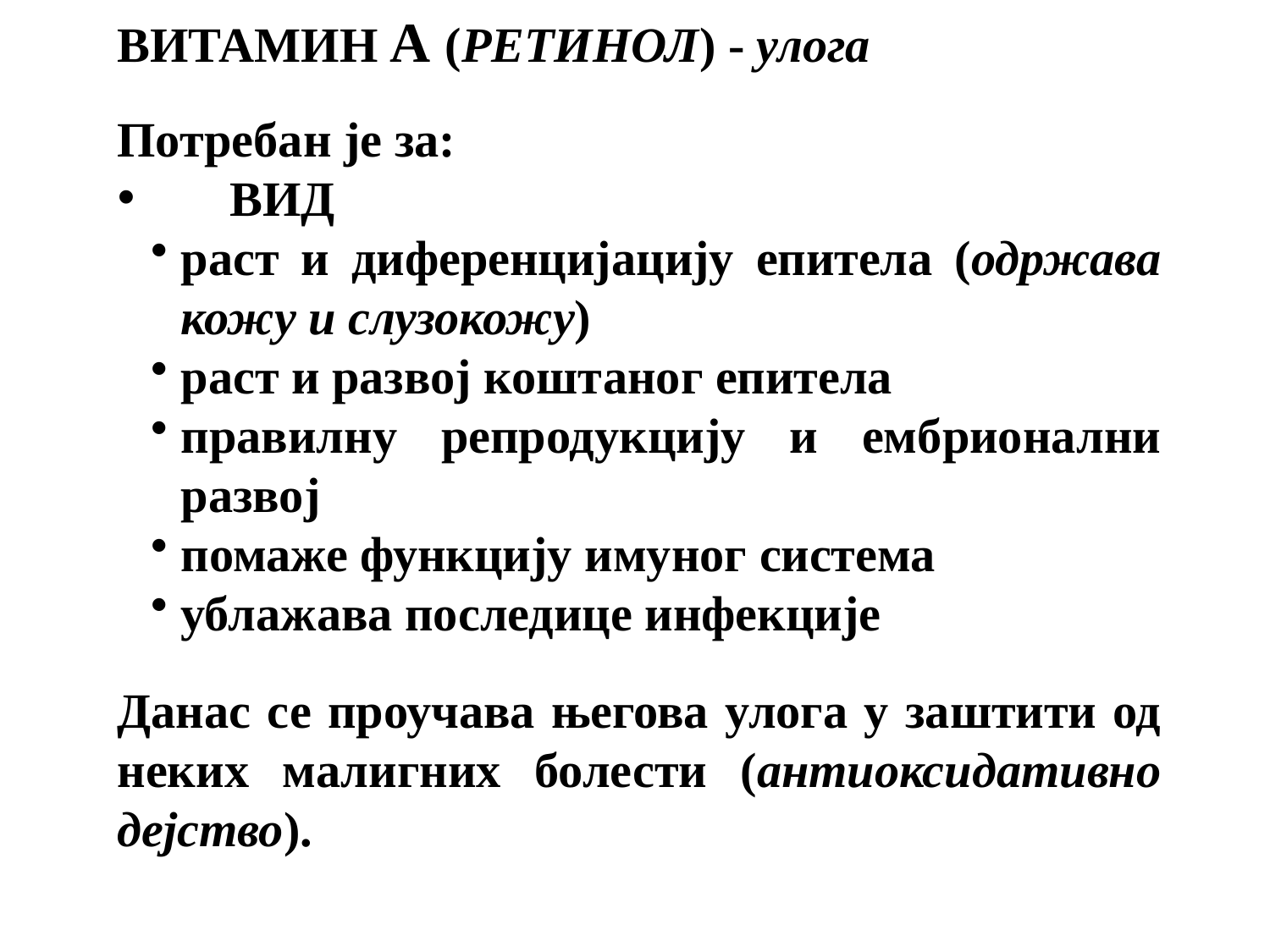

ВИТАМИН А (РЕТИНОЛ) - улога

Потребан је за:
    ВИД
раст и диференцијацију епитела (одржава кожу и слузокожу)
раст и развој коштаног епитела
правилну репродукцију и ембрионални развој
помаже функцију имуног система
ублажава последице инфекције

Данас се проучава његова улога у заштити од неких малигних болести (антиоксидативно дејство).